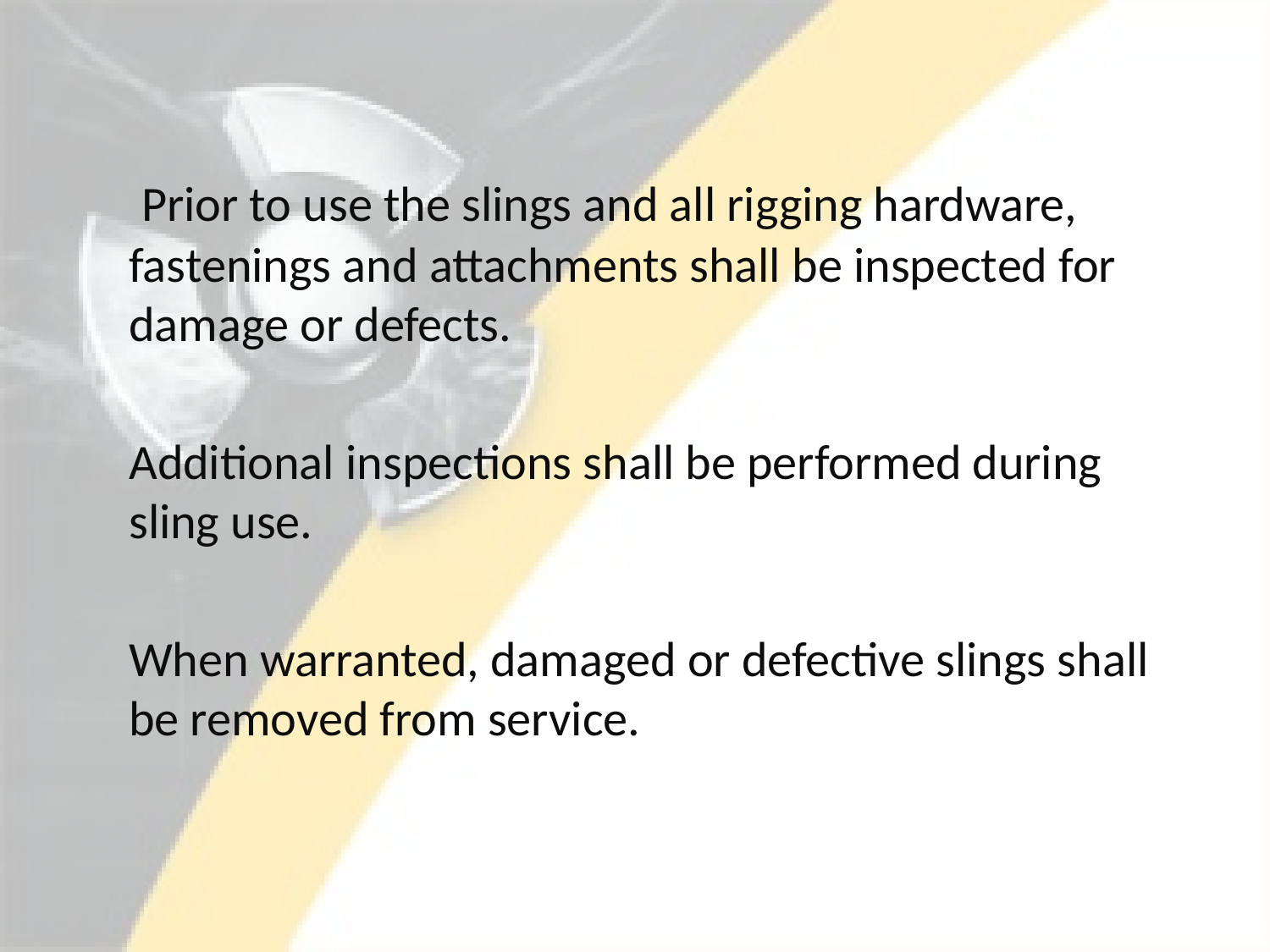

Prior to use the slings and all rigging hardware, fastenings and attachments shall be inspected for damage or defects.

Additional inspections shall be performed during sling use.

When warranted, damaged or defective slings shall be removed from service.